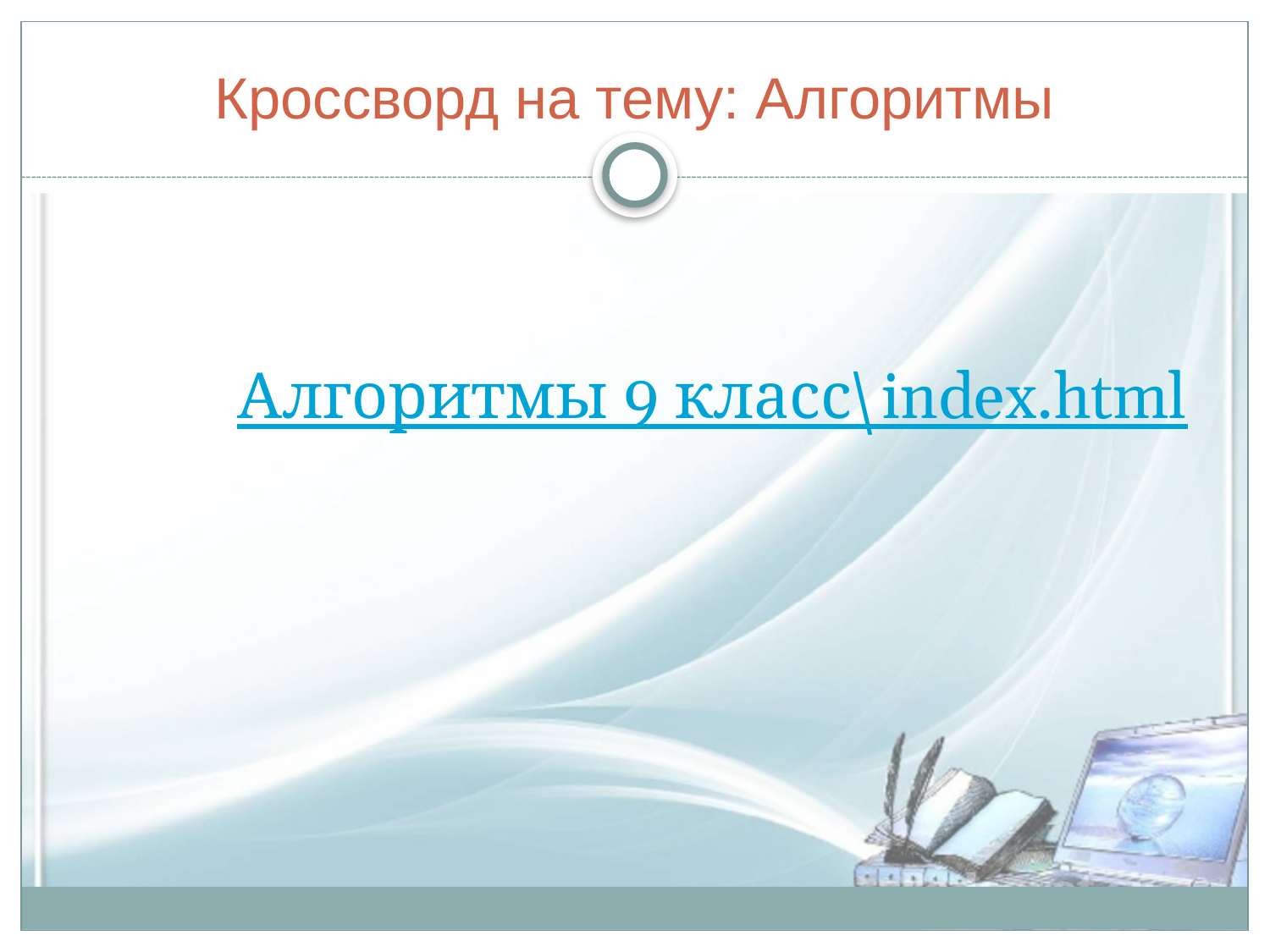

# Кроссворд на тему: Алгоритмы

              Алгоритмы 9 класс\index.html